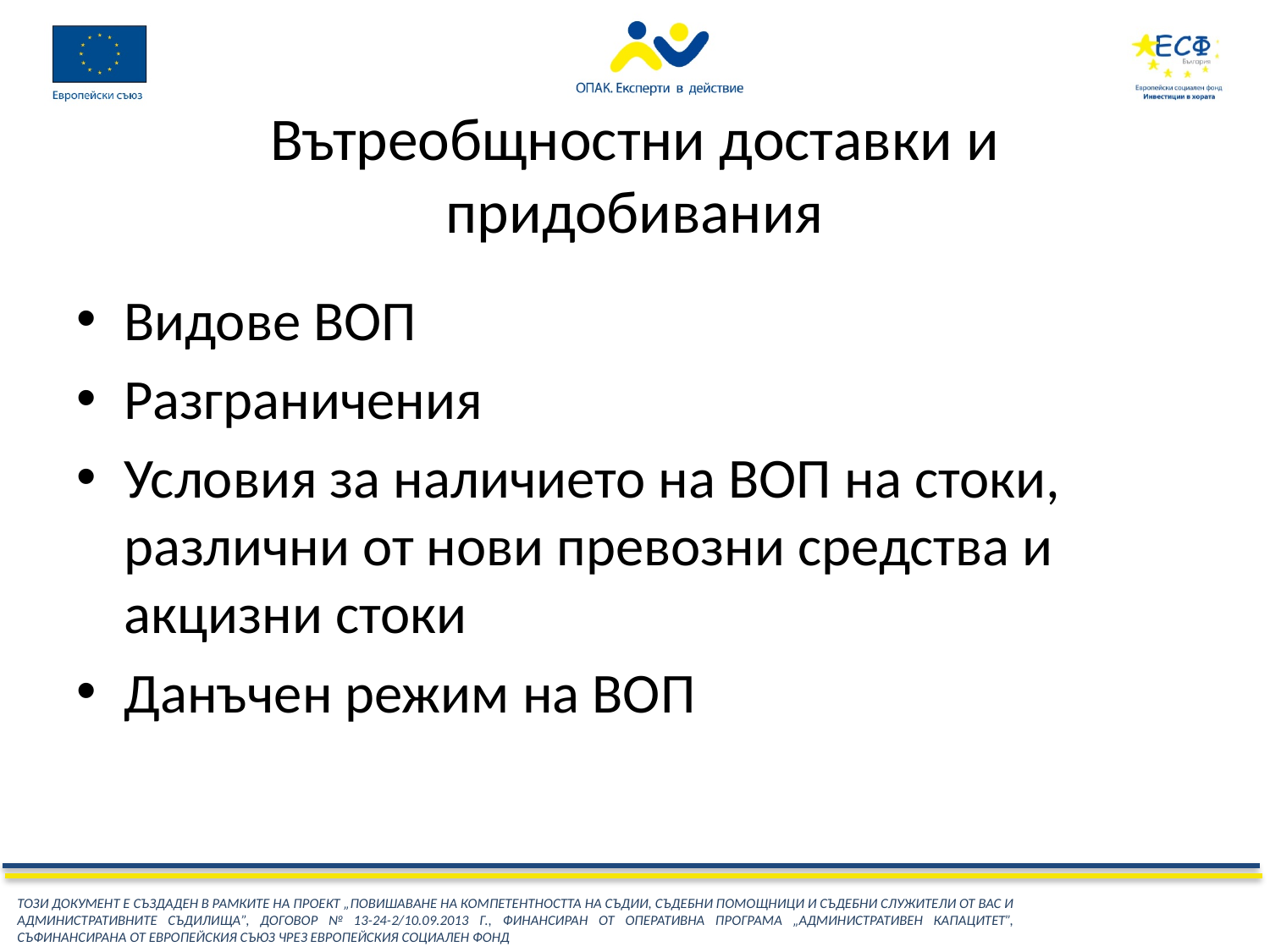

# Вътреобщностни доставки и придобивания
Видове ВОП
Разграничения
Условия за наличието на ВОП на стоки, различни от нови превозни средства и  акцизни стоки
Данъчен режим на ВОП